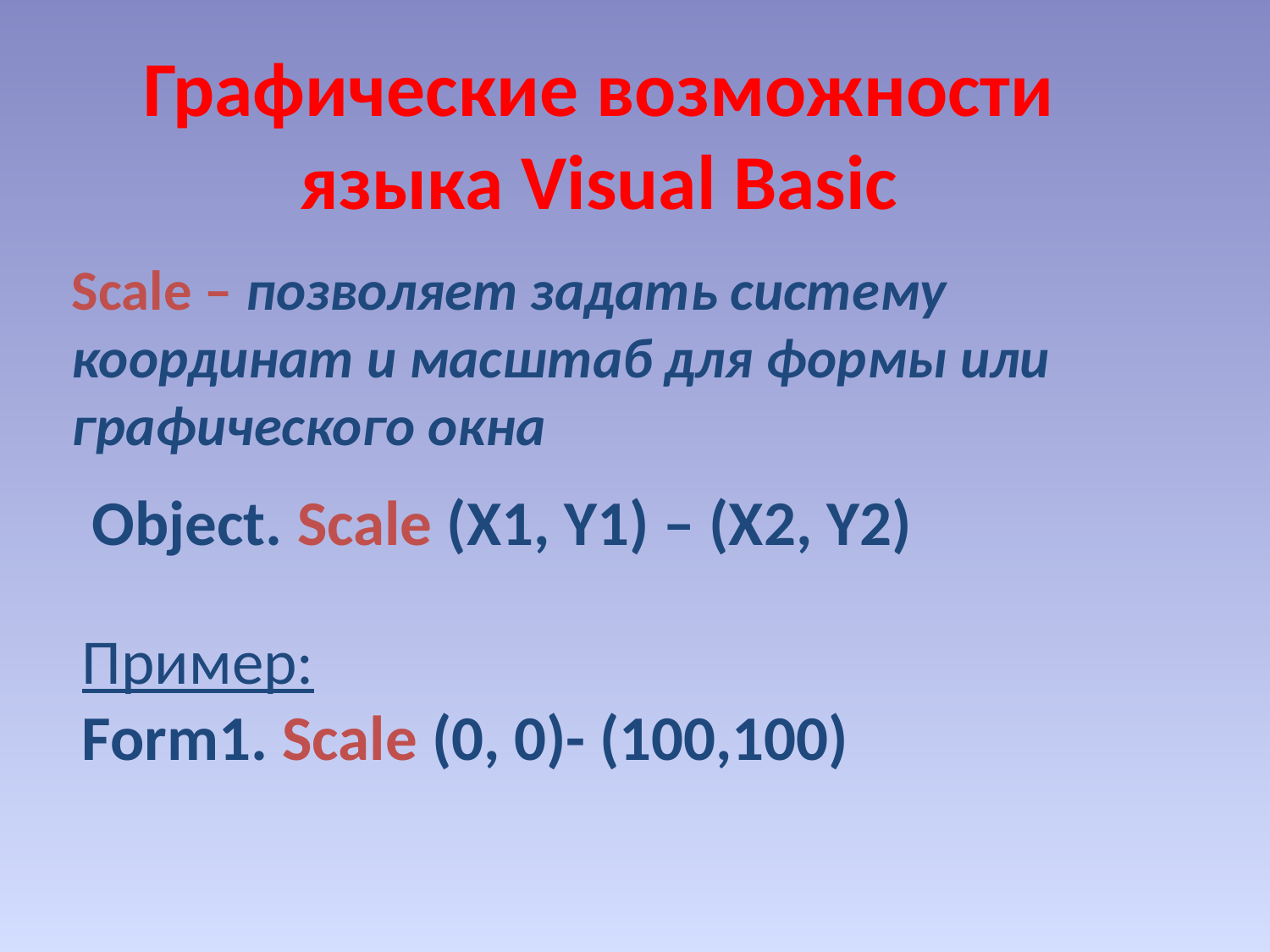

# Графические возможности языка Visual Basic
Scale – позволяет задать систему координат и масштаб для формы или графического окна
Object. Scale (X1, Y1) – (X2, Y2)
Пример:
Form1. Scale (0, 0)- (100,100)